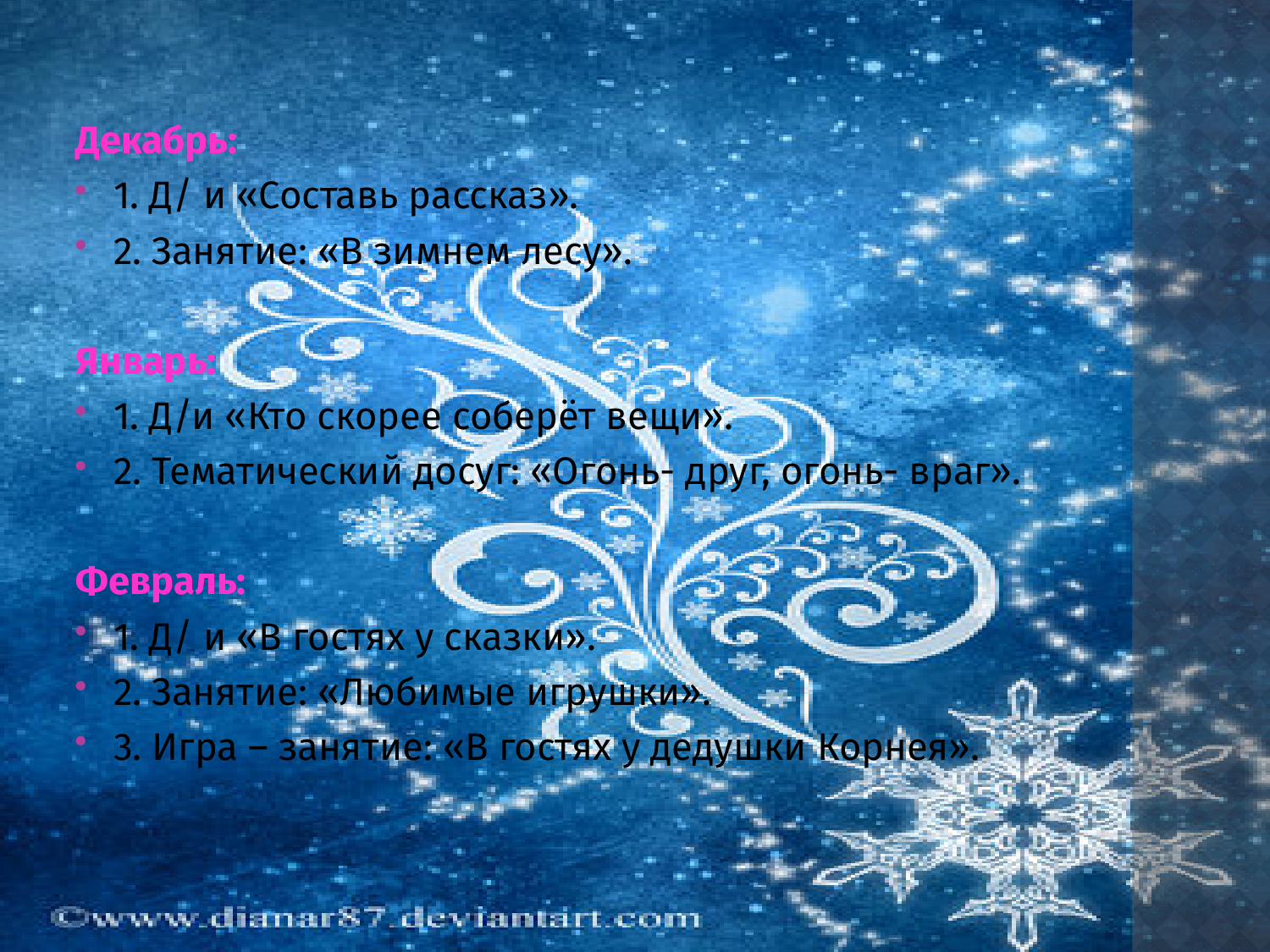

Декабрь:
1. Д/ и «Составь рассказ».
2. Занятие: «В зимнем лесу».

Январь:
1. Д/и «Кто скорее соберёт вещи».
2. Тематический досуг: «Огонь- друг, огонь- враг».

Февраль:
1. Д/ и «В гостях у сказки».
2. Занятие: «Любимые игрушки».
3. Игра – занятие: «В гостях у дедушки Корнея».